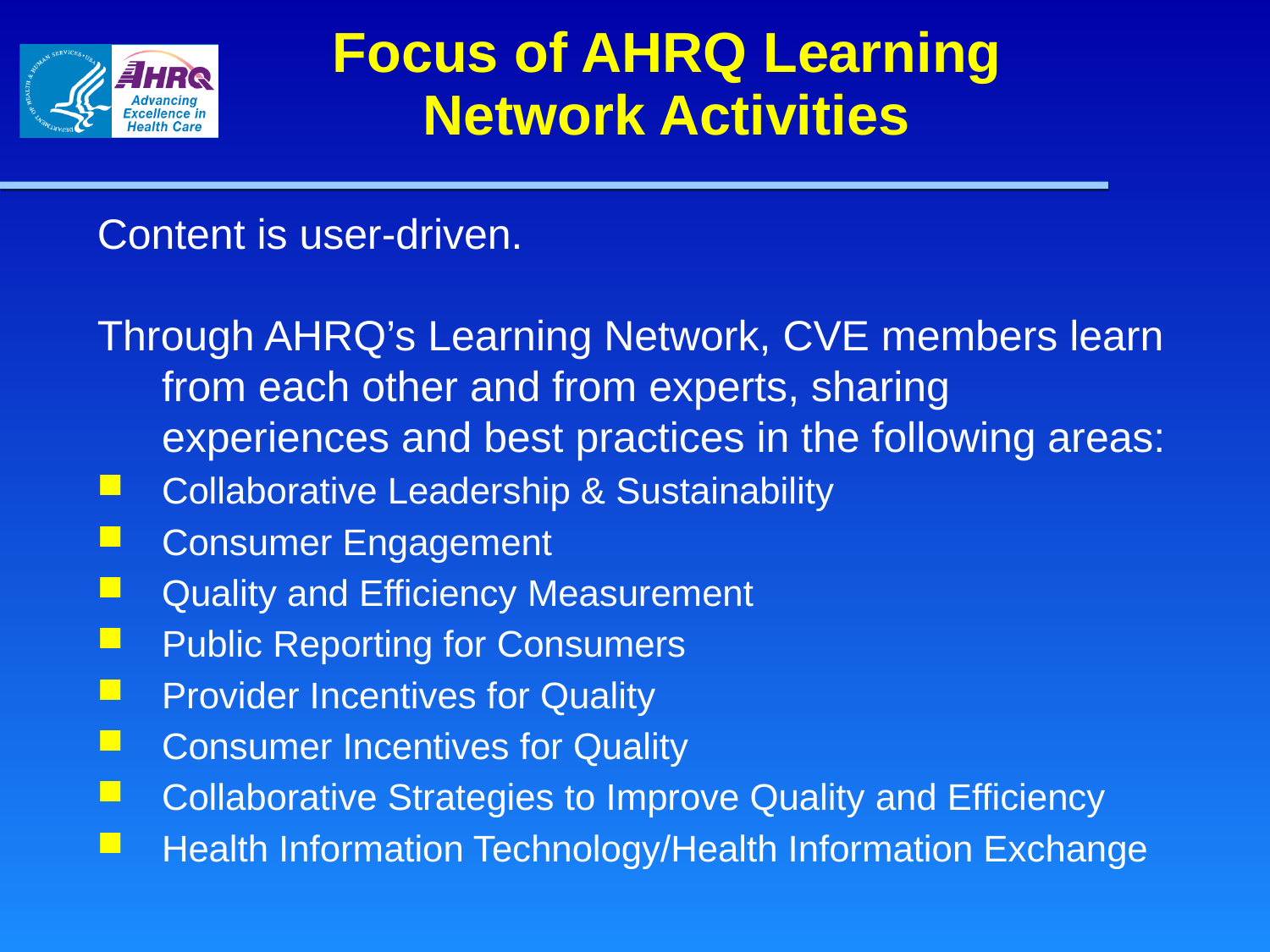

# Focus of AHRQ Learning Network Activities
Content is user-driven.

Through AHRQ’s Learning Network, CVE members learn from each other and from experts, sharing experiences and best practices in the following areas:
Collaborative Leadership & Sustainability
Consumer Engagement
Quality and Efficiency Measurement
Public Reporting for Consumers
Provider Incentives for Quality
Consumer Incentives for Quality
Collaborative Strategies to Improve Quality and Efficiency
Health Information Technology/Health Information Exchange